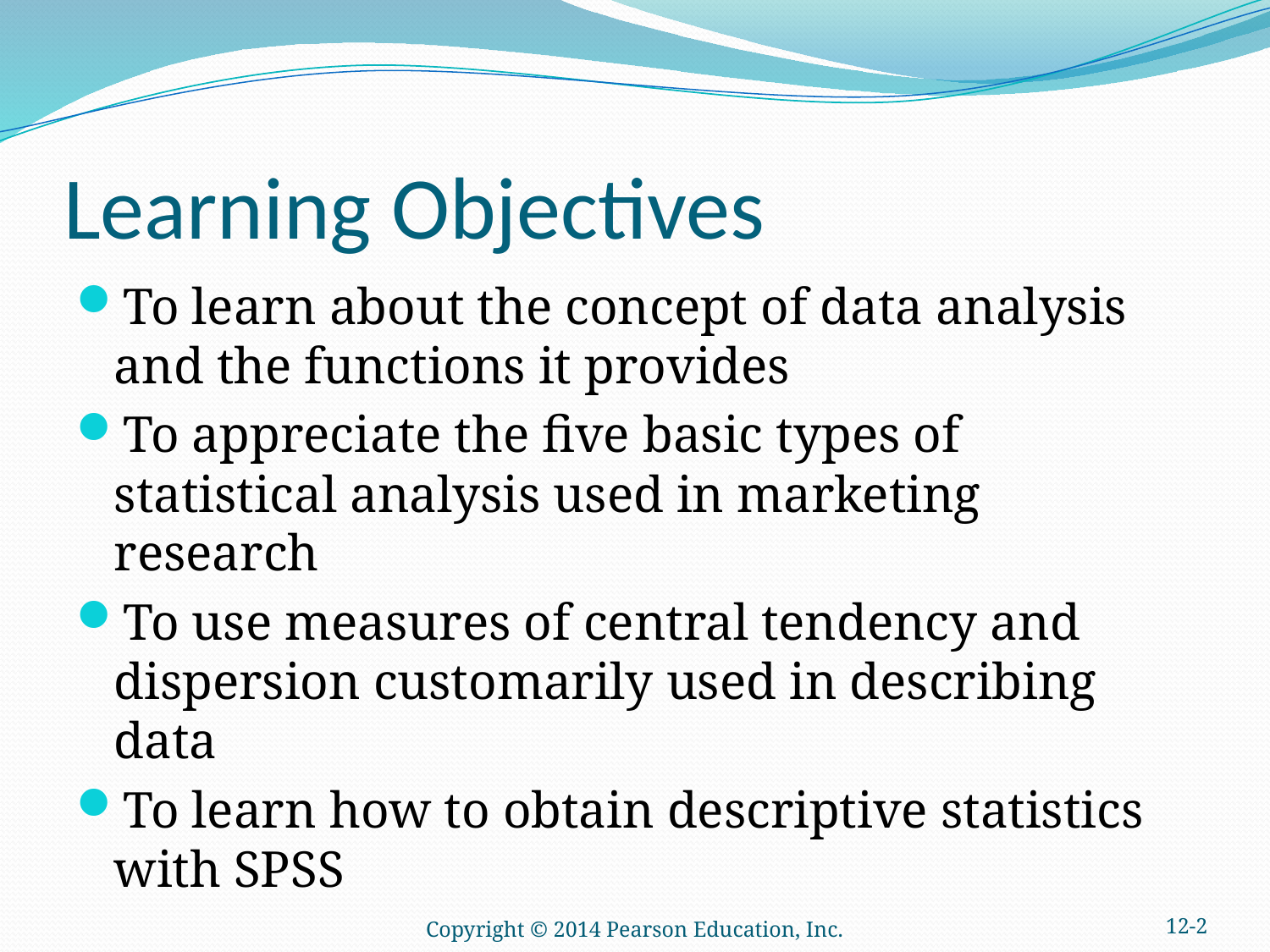

# Learning Objectives
To learn about the concept of data analysis and the functions it provides
To appreciate the five basic types of statistical analysis used in marketing research
To use measures of central tendency and dispersion customarily used in describing data
To learn how to obtain descriptive statistics with SPSS